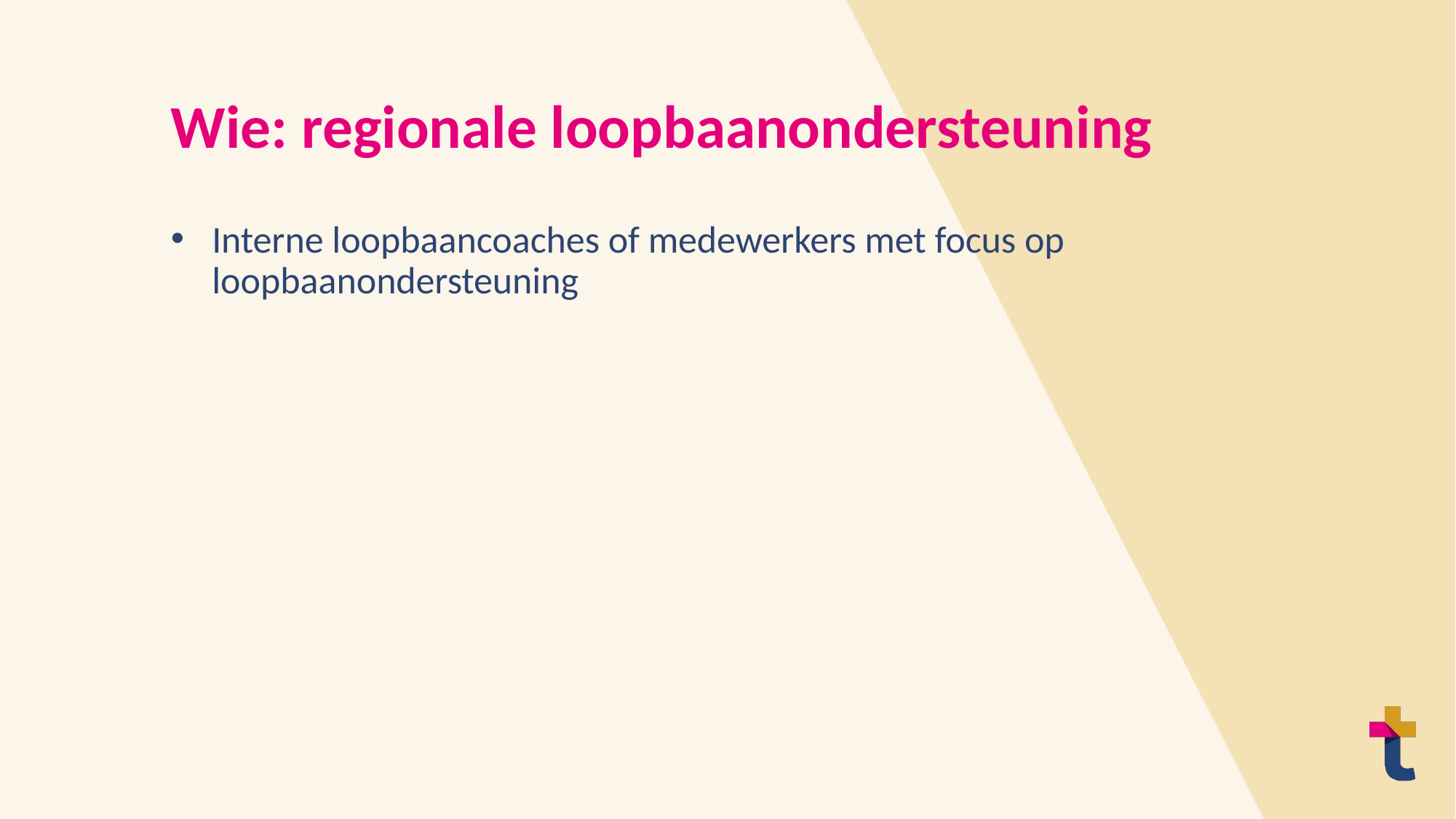

# Wie: regionale loopbaanondersteuning
Interne loopbaancoaches of medewerkers met focus op loopbaanondersteuning